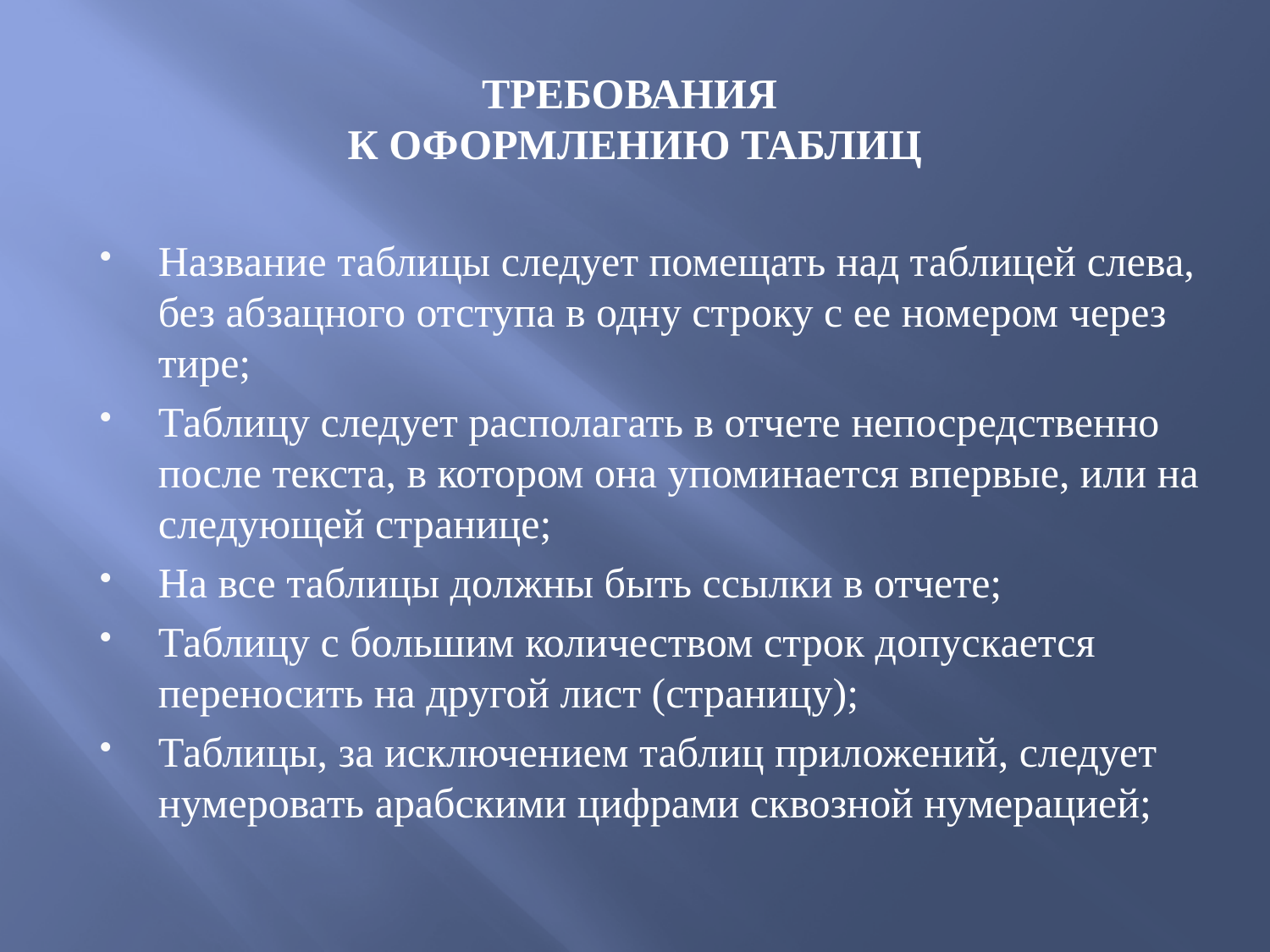

# ТРЕБОВАНИЯ К ОФОРМЛЕНИЮ ТАБЛИЦ
Название таблицы следует помещать над таблицей слева, без абзацного отступа в одну строку с ее номером через тире;
Таблицу следует располагать в отчете непосредственно после текста, в котором она упоминается впервые, или на следующей странице;
На все таблицы должны быть ссылки в отчете;
Таблицу с большим количеством строк допускается переносить на другой лист (страницу);
Таблицы, за исключением таблиц приложений, следует нумеровать арабскими цифрами сквозной нумерацией;